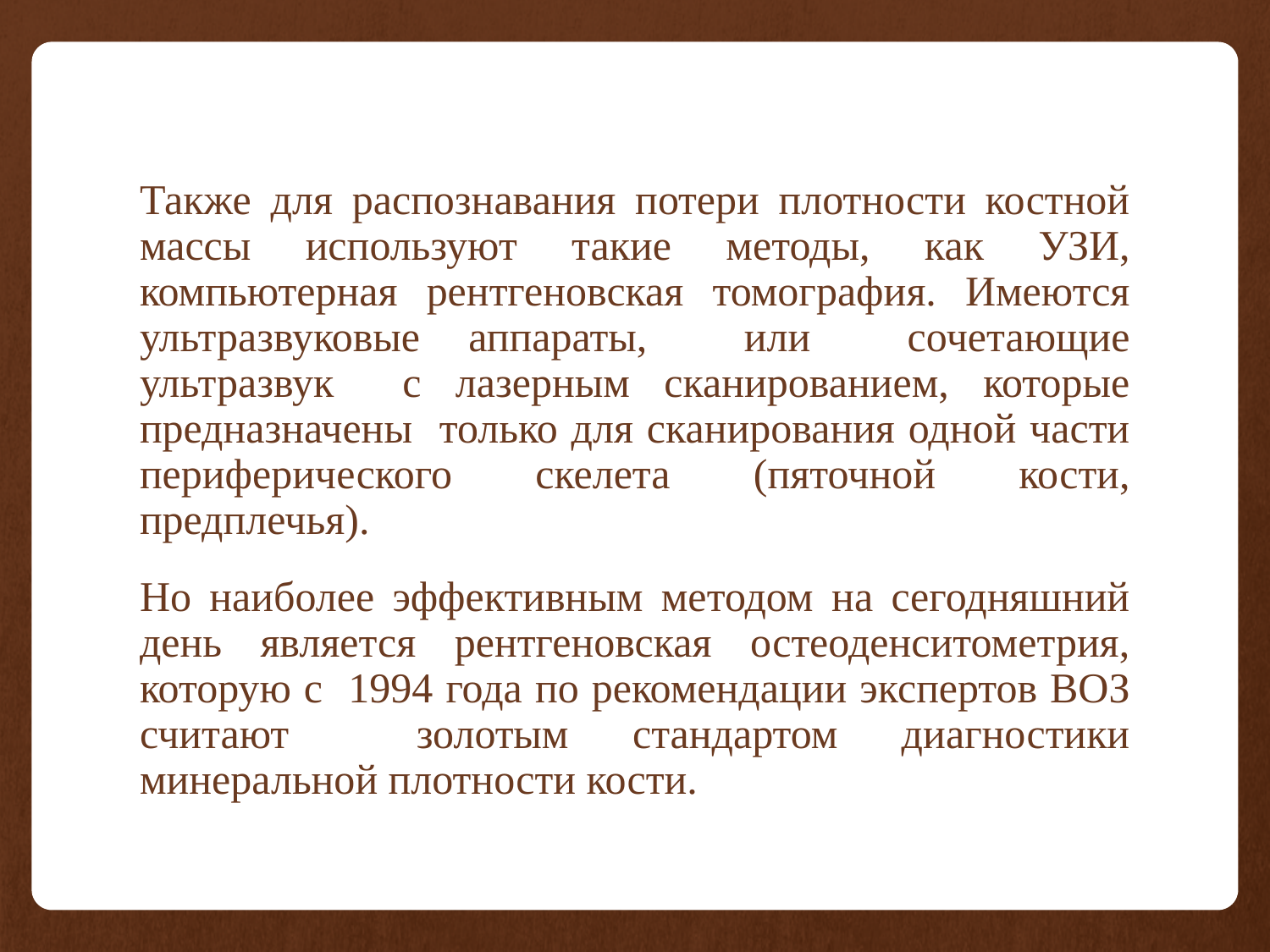

Также для распознавания потери плотности костной массы используют такие методы, как УЗИ, компьютерная рентгеновская томография. Имеются ультразвуковые аппараты,  или  сочетающие ультразвук  с лазерным сканированием, которые предназначены  только для сканирования одной части периферического скелета (пяточной кости, предплечья).
Но наиболее эффективным методом на сегодняшний день является рентгеновская остеоденситометрия, которую с  1994 года по рекомендации экспертов ВОЗ считают  золотым стандартом диагностики минеральной плотности кости.